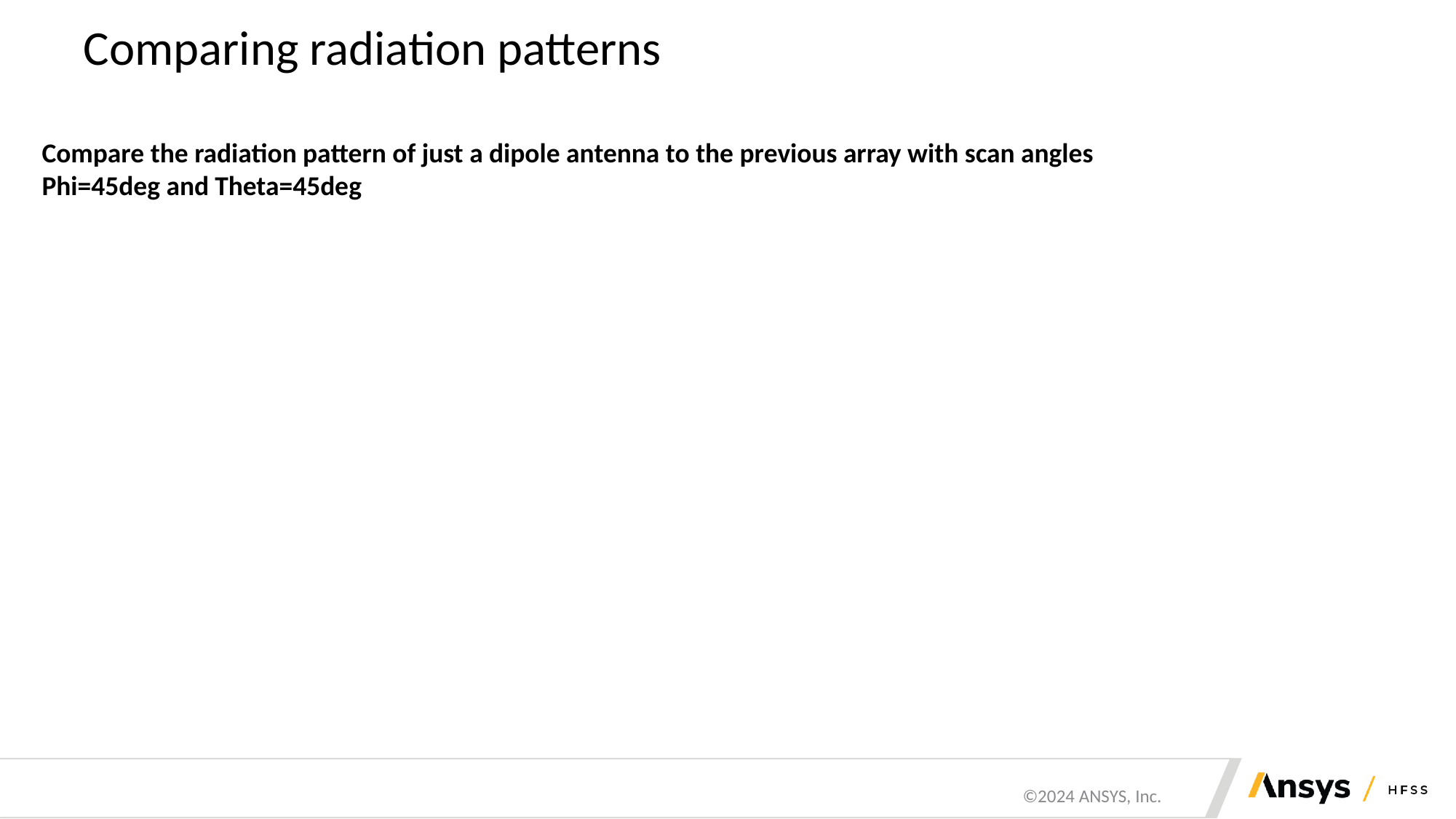

# Comparing radiation patterns
Compare the radiation pattern of just a dipole antenna to the previous array with scan angles
Phi=45deg and Theta=45deg